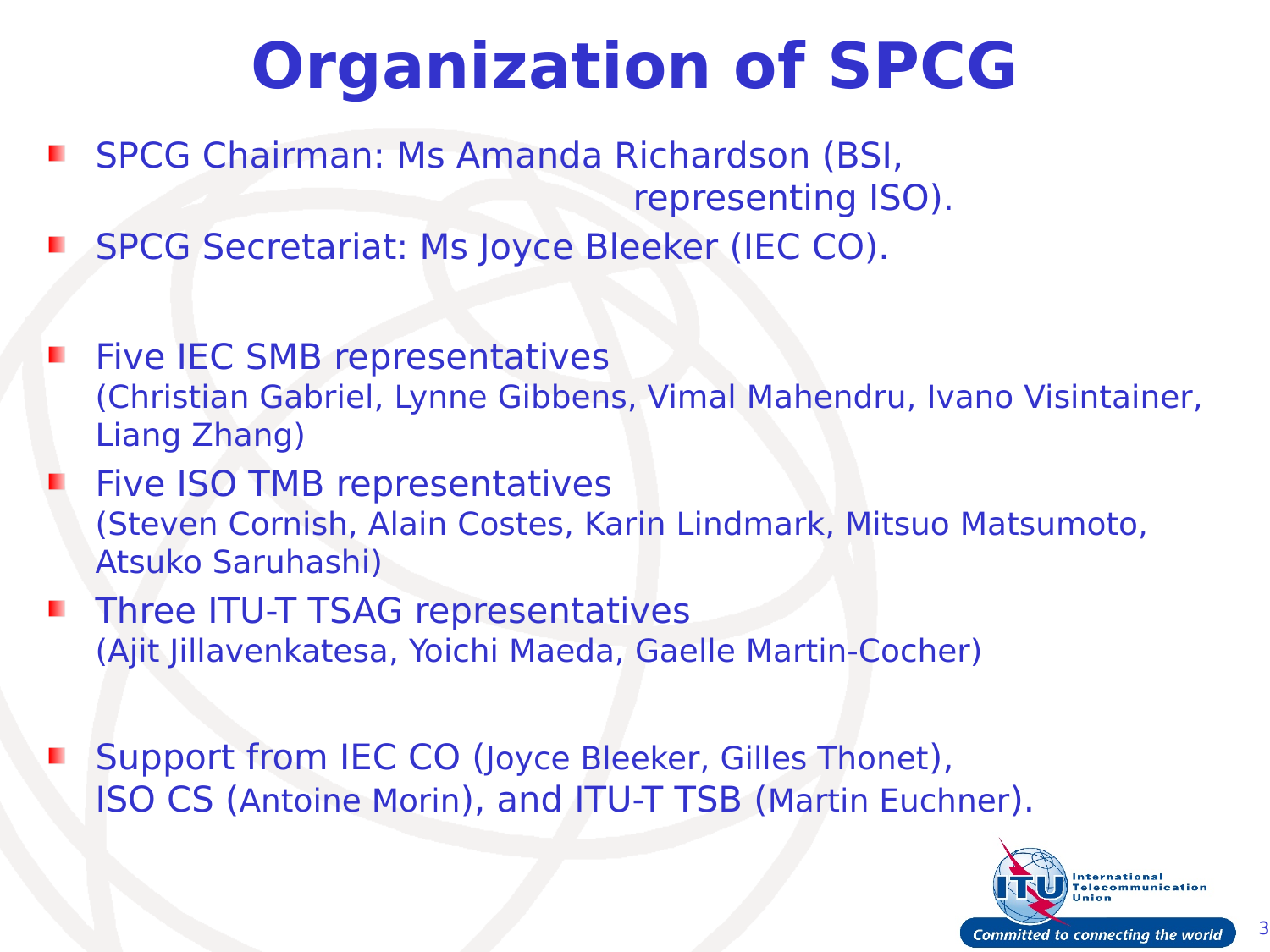

# Organization of SPCG
SPCG Chairman: Ms Amanda Richardson (BSI,
                                                representing ISO).
SPCG Secretariat: Ms Joyce Bleeker (IEC CO).

Five IEC SMB representatives
(Christian Gabriel, Lynne Gibbens, Vimal Mahendru, Ivano Visintainer, Liang Zhang)
Five ISO TMB representatives
(Steven Cornish, Alain Costes, Karin Lindmark, Mitsuo Matsumoto, Atsuko Saruhashi)
Three ITU-T TSAG representatives
(Ajit Jillavenkatesa, Yoichi Maeda, Gaelle Martin-Cocher)

Support from IEC CO (Joyce Bleeker, Gilles Thonet),
ISO CS (Antoine Morin), and ITU-T TSB (Martin Euchner).
3